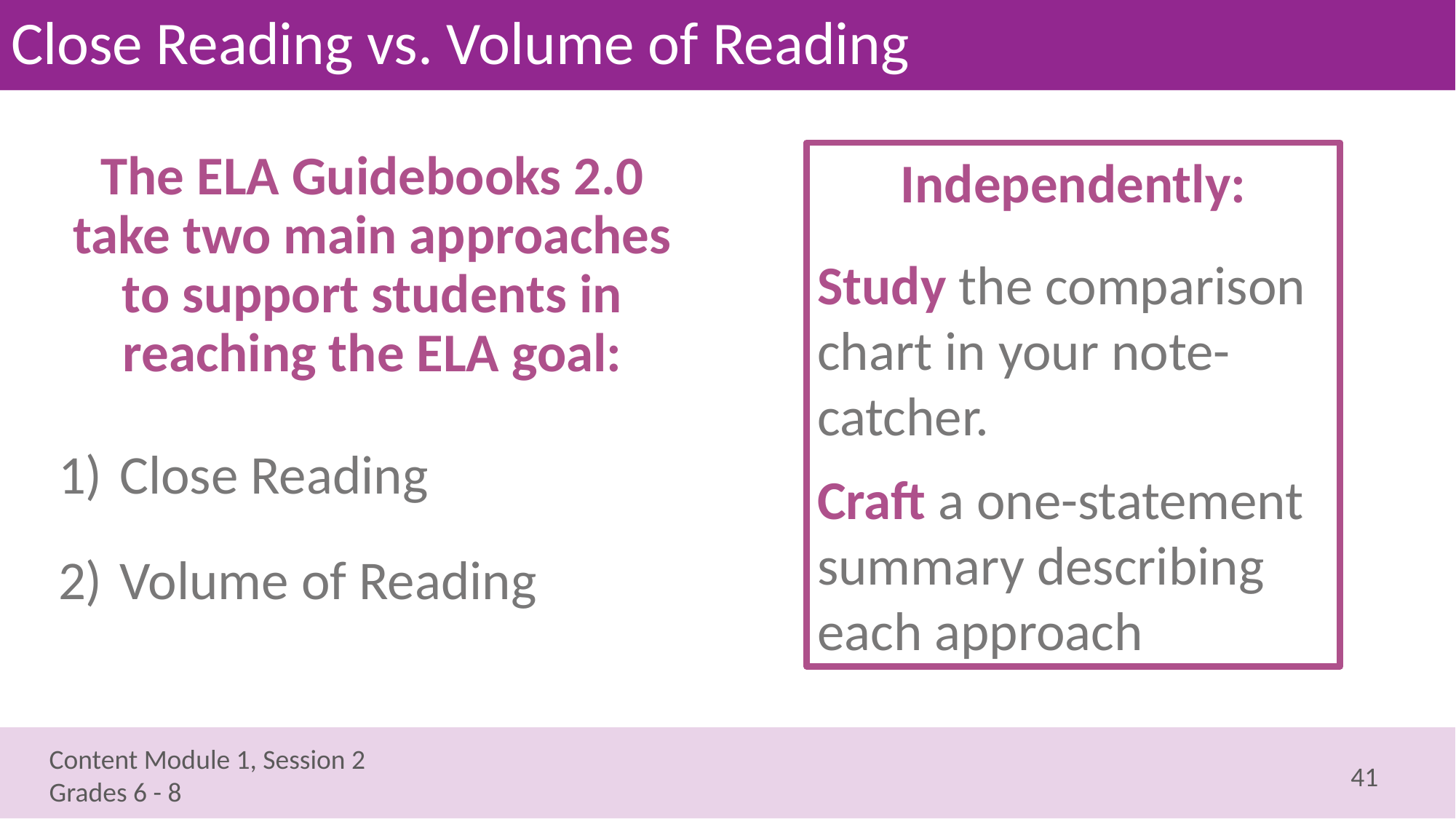

# Close Reading vs. Volume of Reading

The ELA Guidebooks 2.0 take two main approaches to support students in reaching the ELA goal:

Close Reading

Volume of Reading

Independently:

Study the comparison chart in your note-catcher.

Craft a one-statement summary describing each approach
41